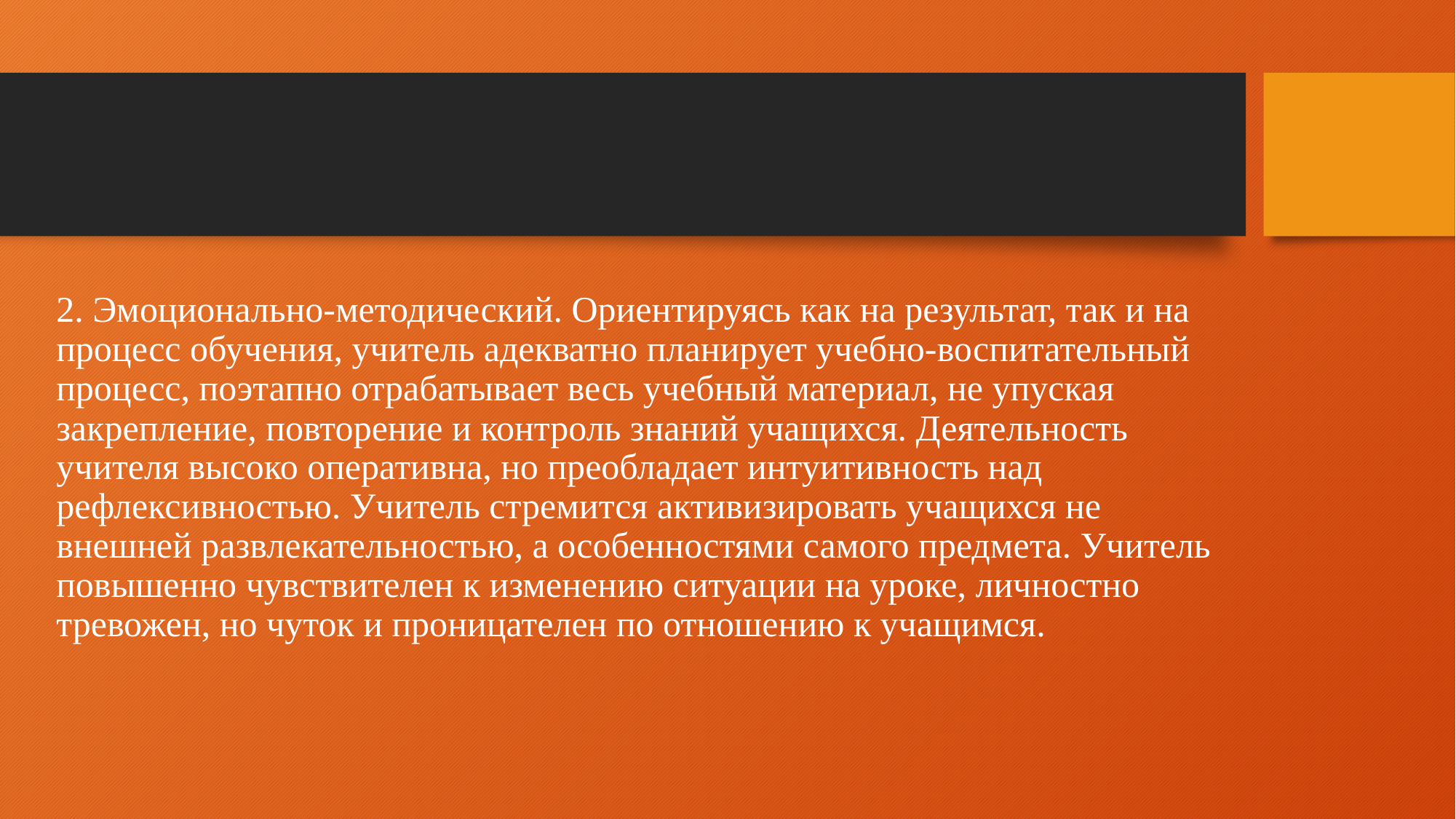

2. Эмоционально-методический. Ориентируясь как на результат, так и на процесс обучения, учитель адекватно планирует учебно-воспитательный процесс, поэтапно отрабатывает весь учебный материал, не упуская закрепление, повторение и контроль знаний учащихся. Деятельность учителя высоко оперативна, но преобладает интуитивность над рефлексивностью. Учитель стремится активизировать учащихся не внешней развлекательностью, а особенностями самого предмета. Учитель повышенно чувствителен к изменению ситуации на уроке, личностно тревожен, но чуток и проницателен по отношению к учащимся.